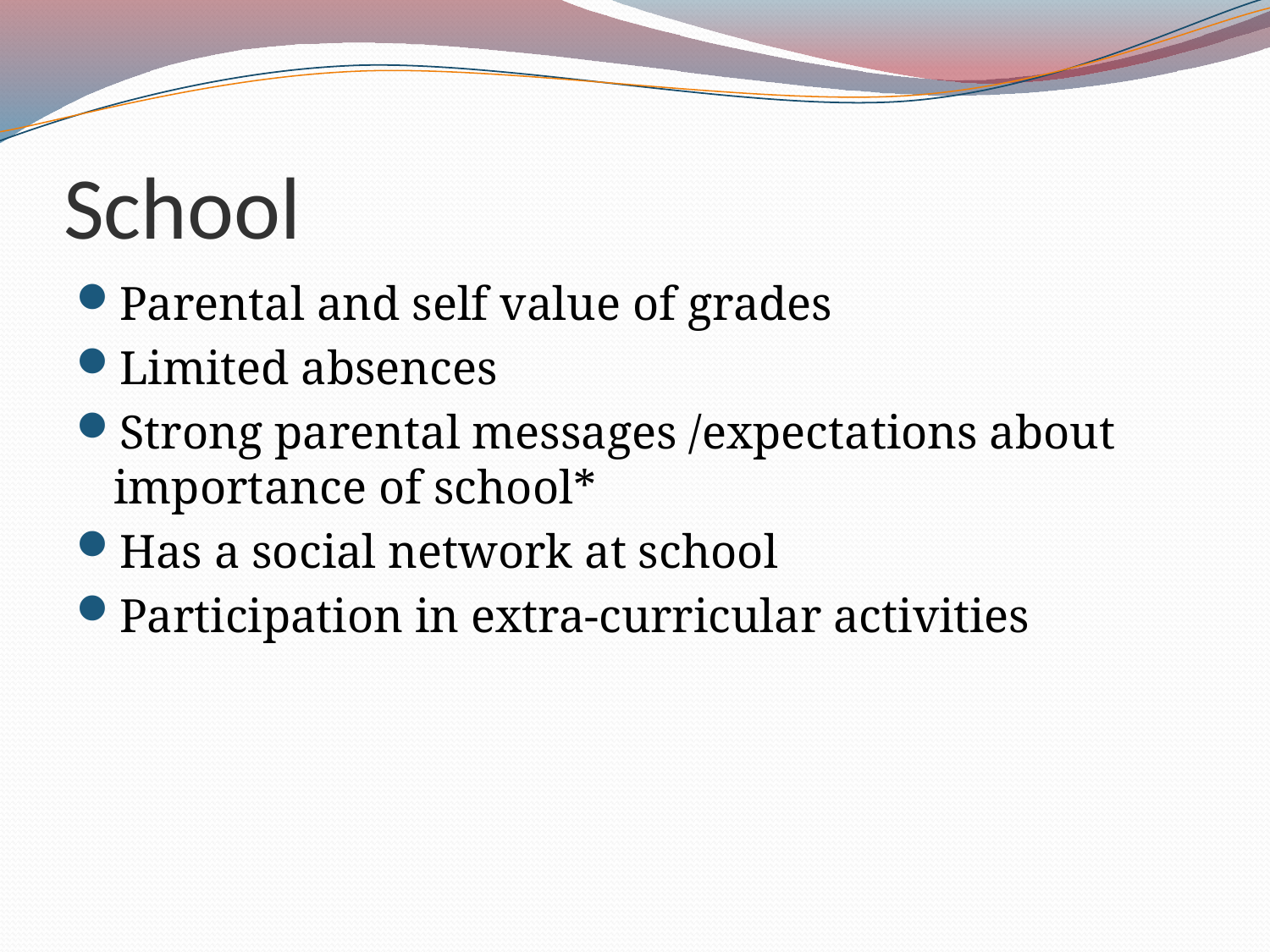

# School
Parental and self value of grades
Limited absences
Strong parental messages /expectations about importance of school*
Has a social network at school
Participation in extra-curricular activities